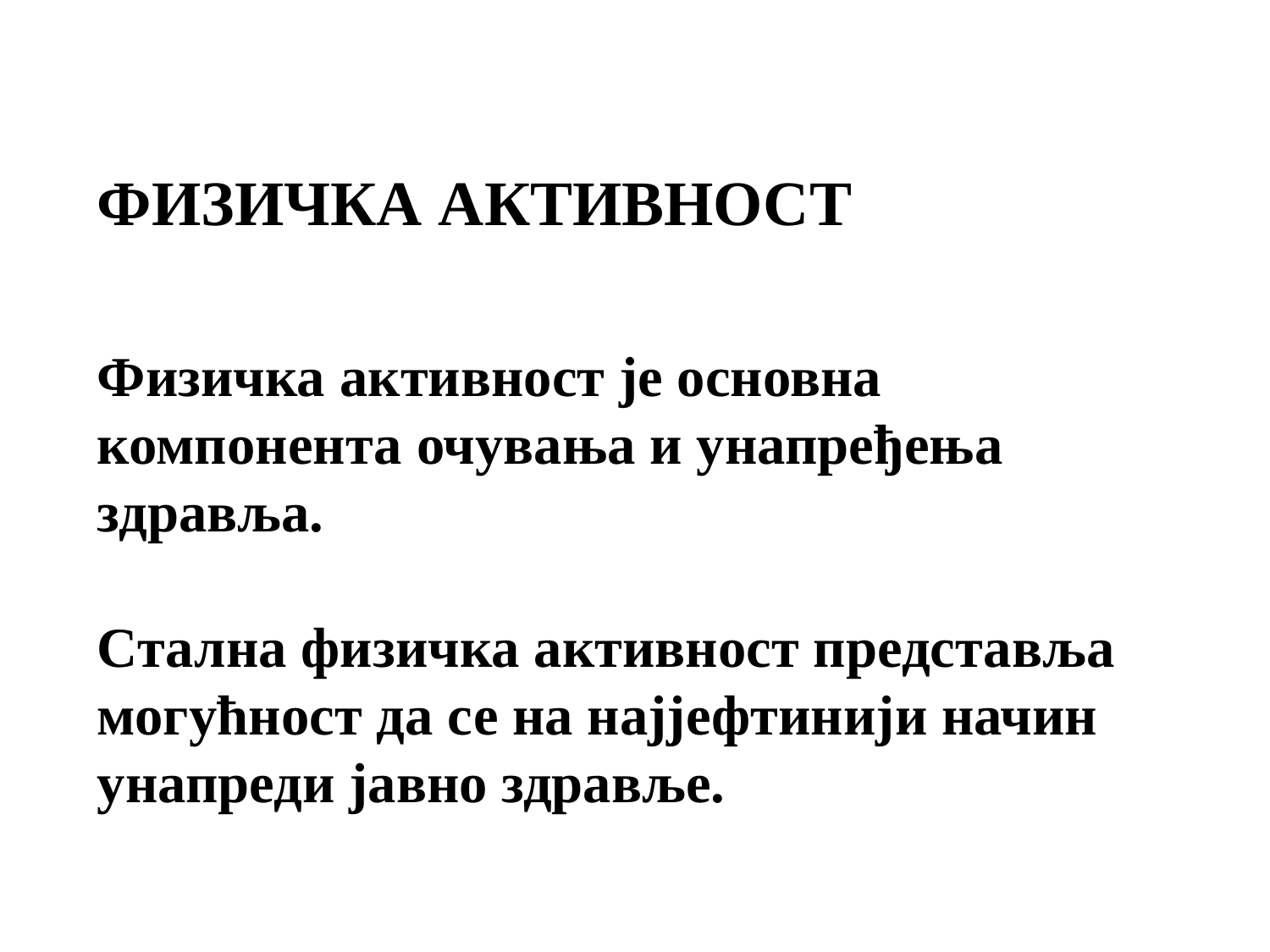

ФИЗИЧКА АКТИВНОСТ

Физичка активност је основна компонента очувања и унапређења здравља.

Стална физичка активност представља могућност да се на најјефтинији начин унапреди јавно здравље.